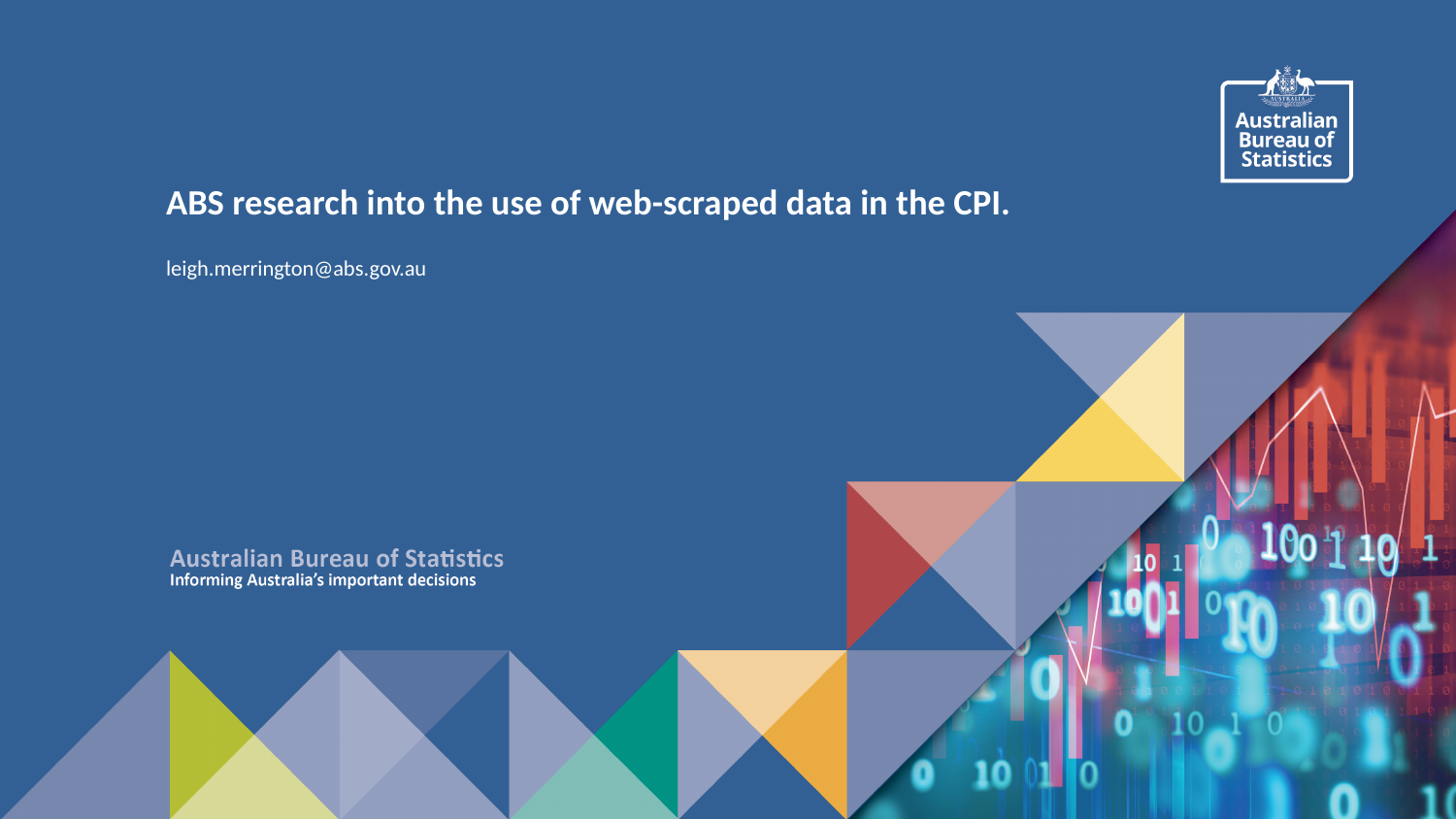

# ABS research into the use of web-scraped data in the CPI. leigh.merrington@abs.gov.au